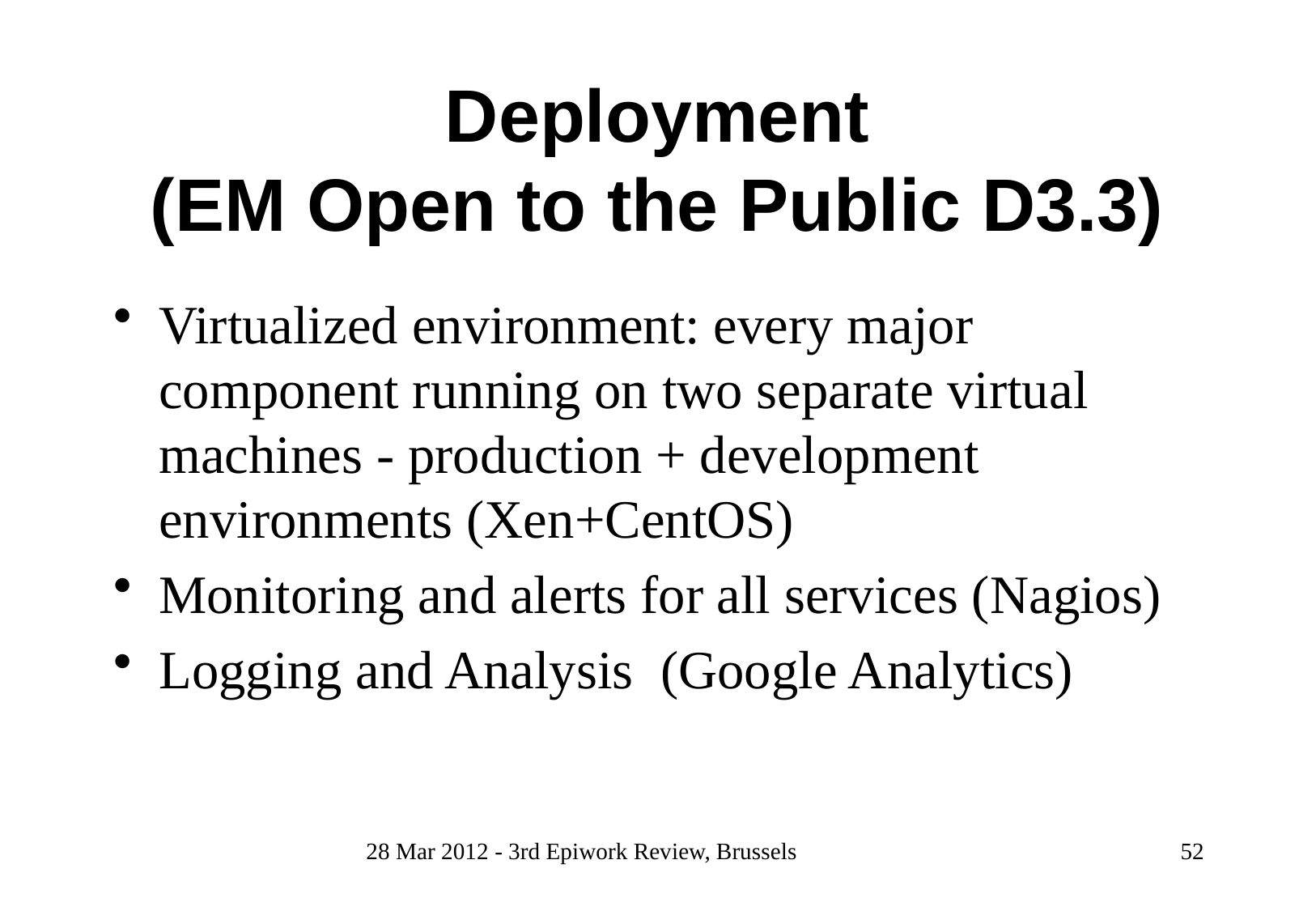

# Deployment (EM Open to the Public D3.3)
Virtualized environment: every major component running on two separate virtual machines - production + development environments (Xen+CentOS)
Monitoring and alerts for all services (Nagios)
Logging and Analysis  (Google Analytics)
28 Mar 2012 - 3rd Epiwork Review, Brussels
52